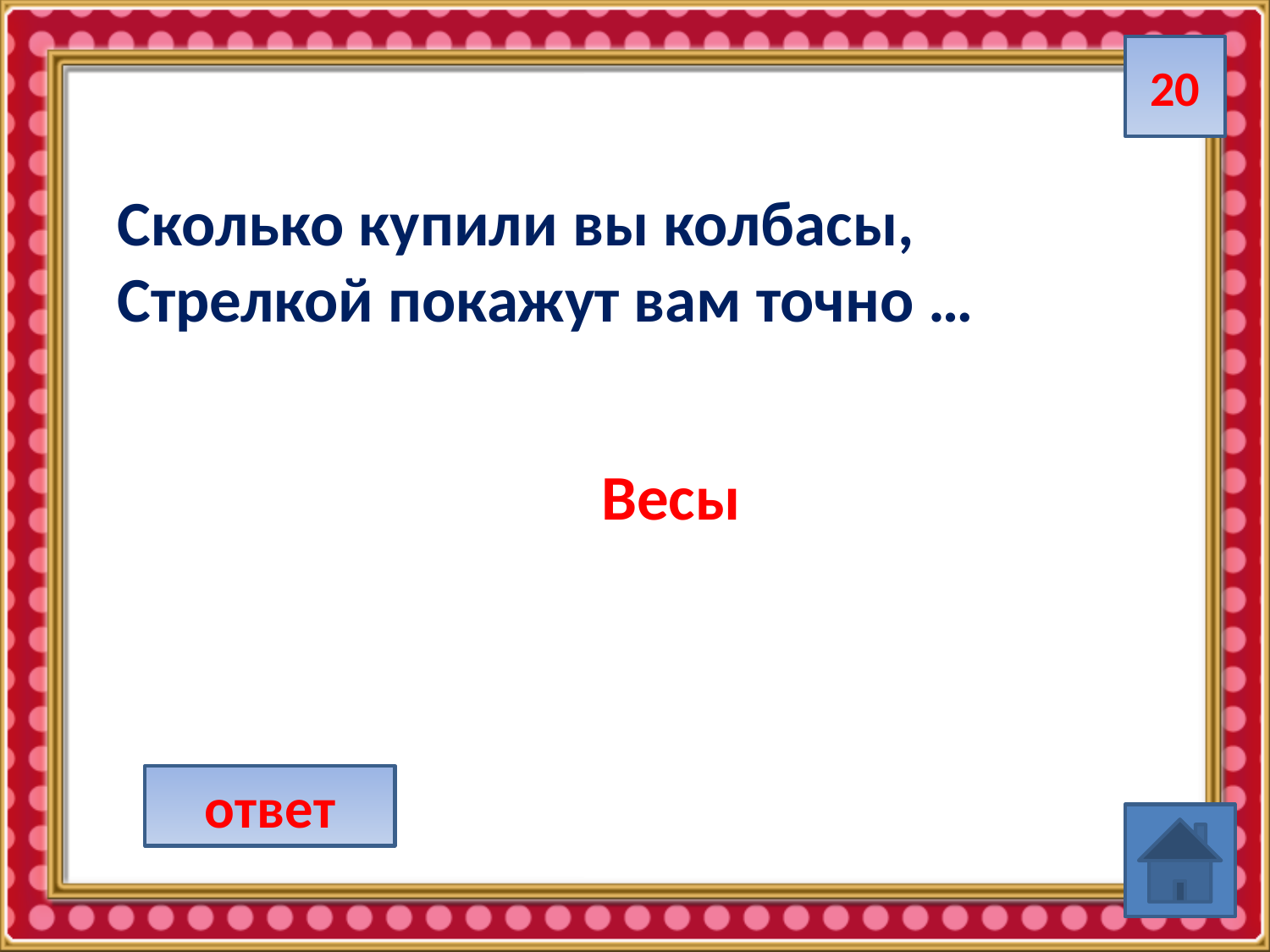

20
Сколько купили вы колбасы,
Стрелкой покажут вам точно …
Весы
ответ